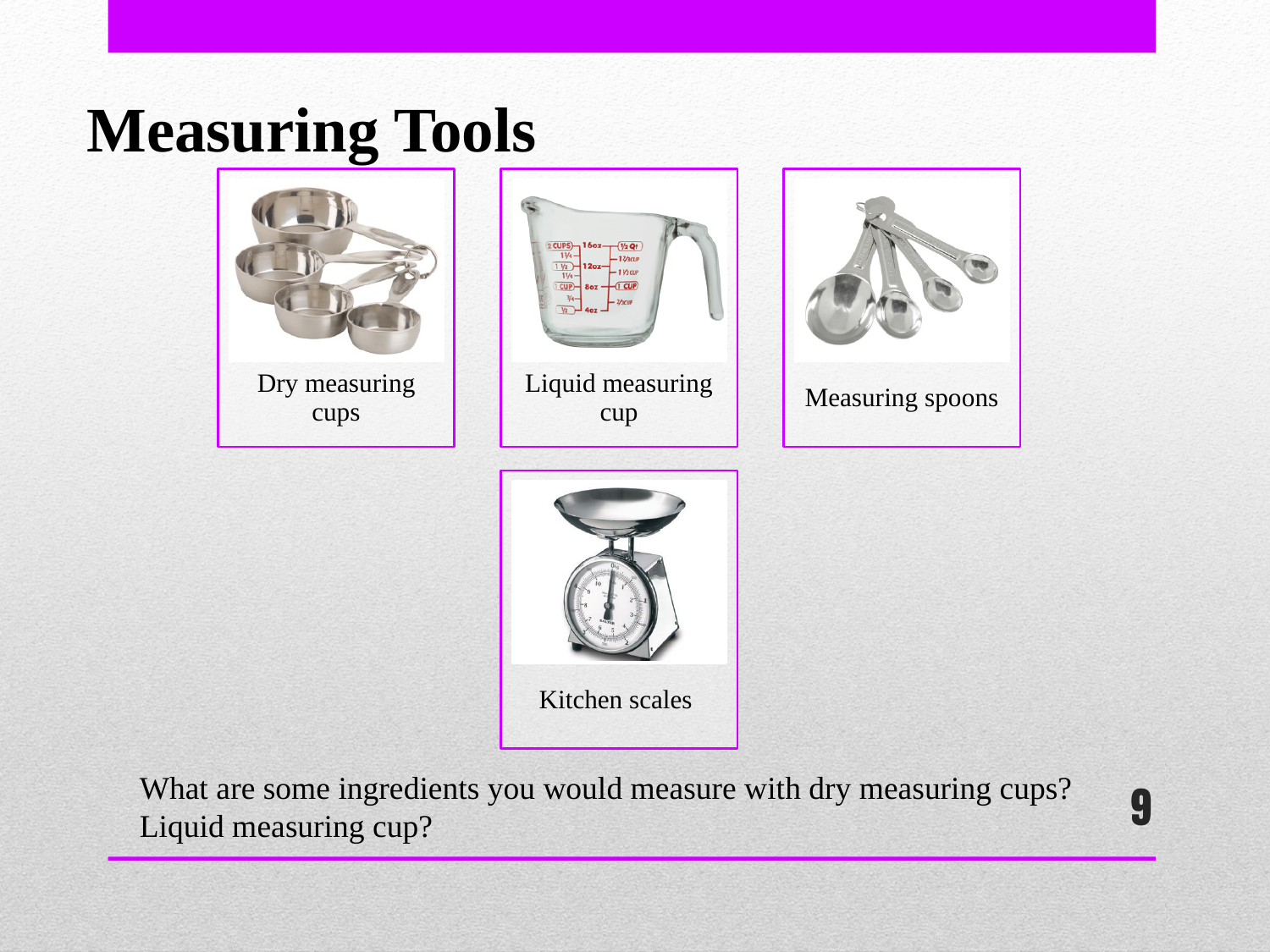

Measuring Tools
Dry measuring cups
Liquid measuring cup
Measuring spoons
Kitchen scales
What are some ingredients you would measure with dry measuring cups?  Liquid measuring cup?
9